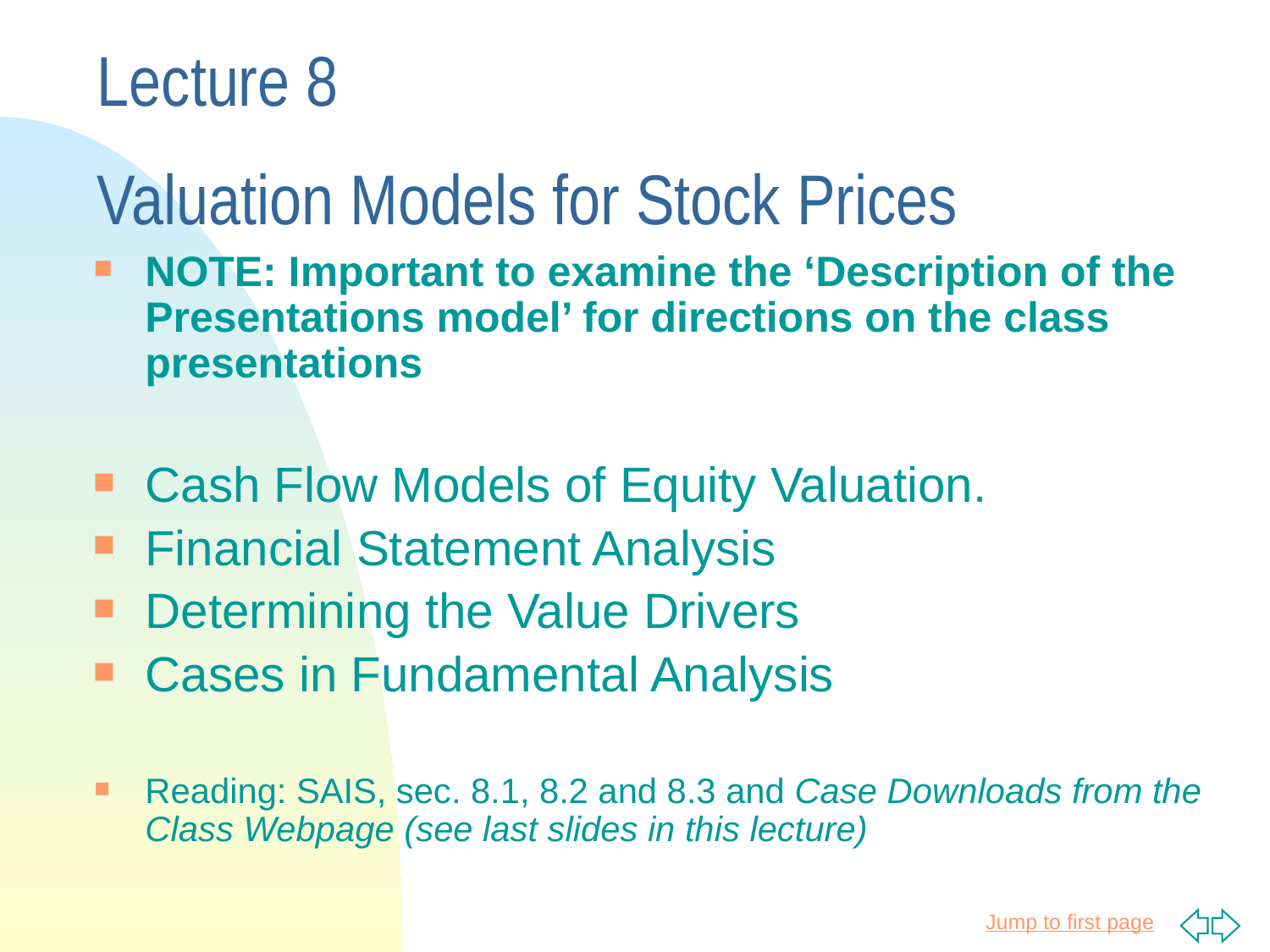

# Lecture 8 Valuation Models for Stock Prices
NOTE: Important to examine the ‘Description of the Presentations model’ for directions on the class presentations

Cash Flow Models of Equity Valuation.
Financial Statement Analysis
Determining the Value Drivers
Cases in Fundamental Analysis

Reading: SAIS, sec. 8.1, 8.2 and 8.3 and Case Downloads from the Class Webpage (see last slides in this lecture)